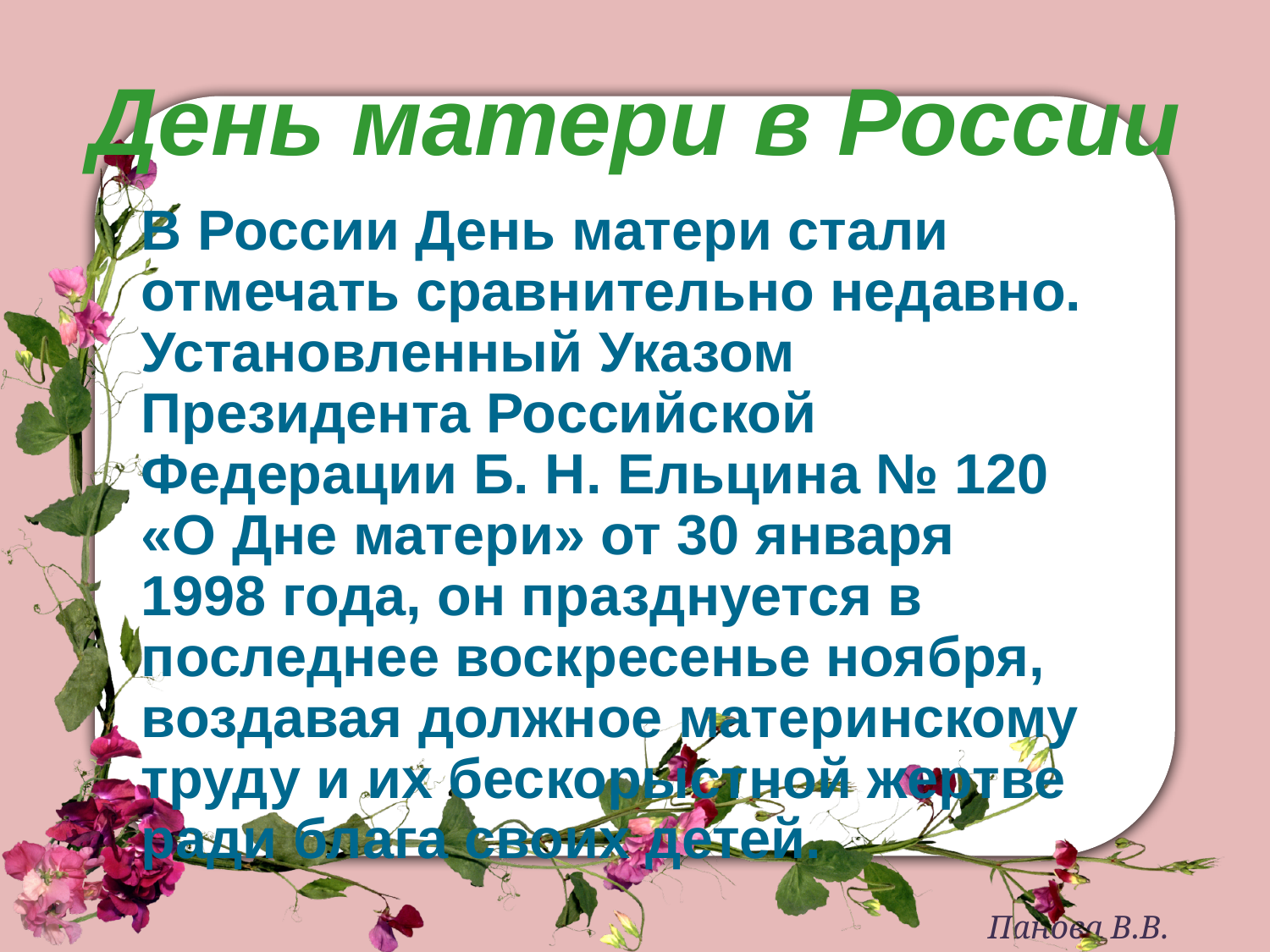

В России День матери стали отмечать сравнительно недавно. Установленный Указом Президента Российской Федерации Б. Н. Ельцина № 120 «О Дне матери» от 30 января 1998 года, он празднуется в последнее воскресенье ноября, воздавая должное материнскому труду и их бескорыстной жертве ради блага своих детей.
# День матери в России